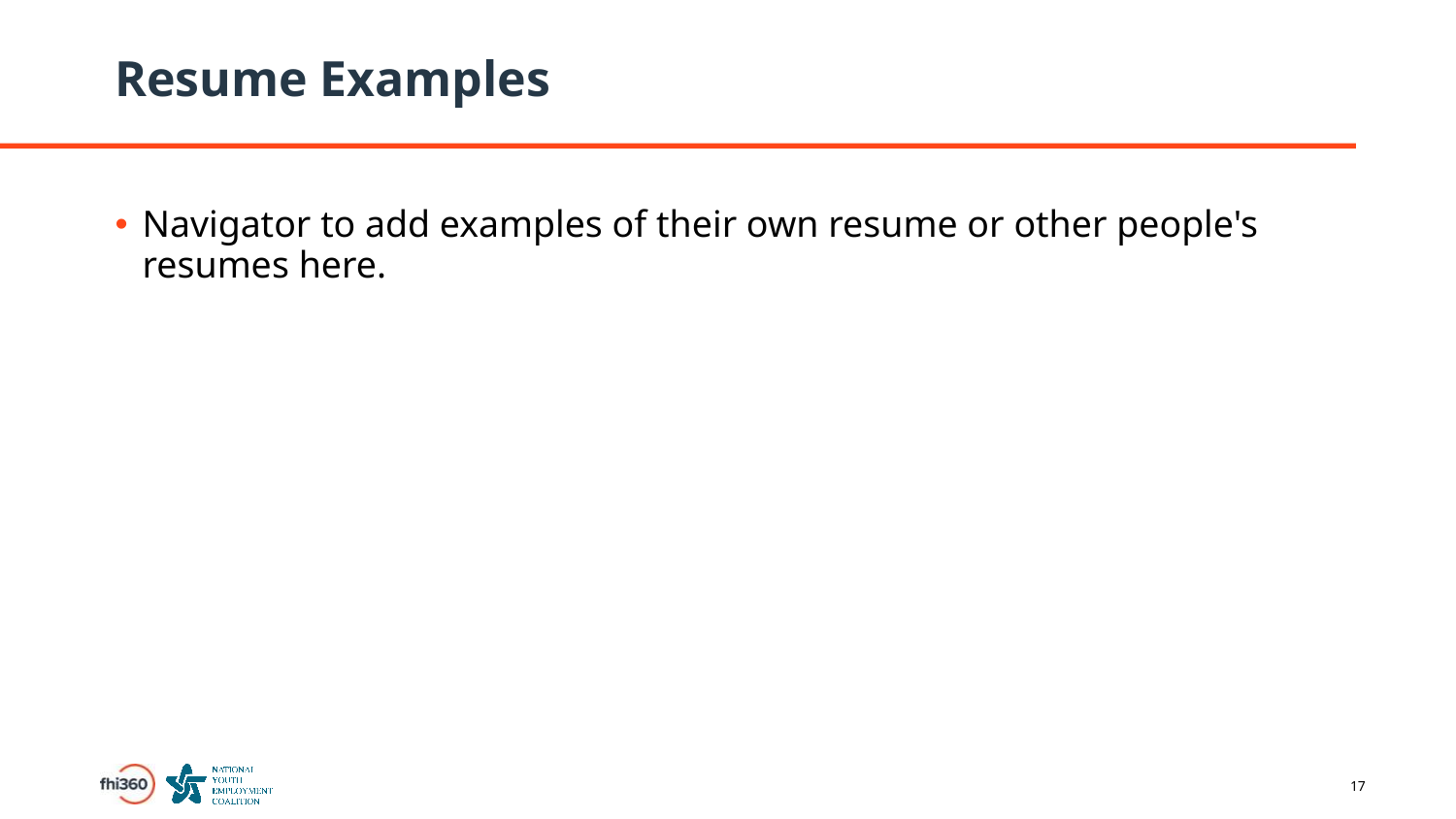

# Resume Examples
Navigator to add examples of their own resume or other people's resumes here.